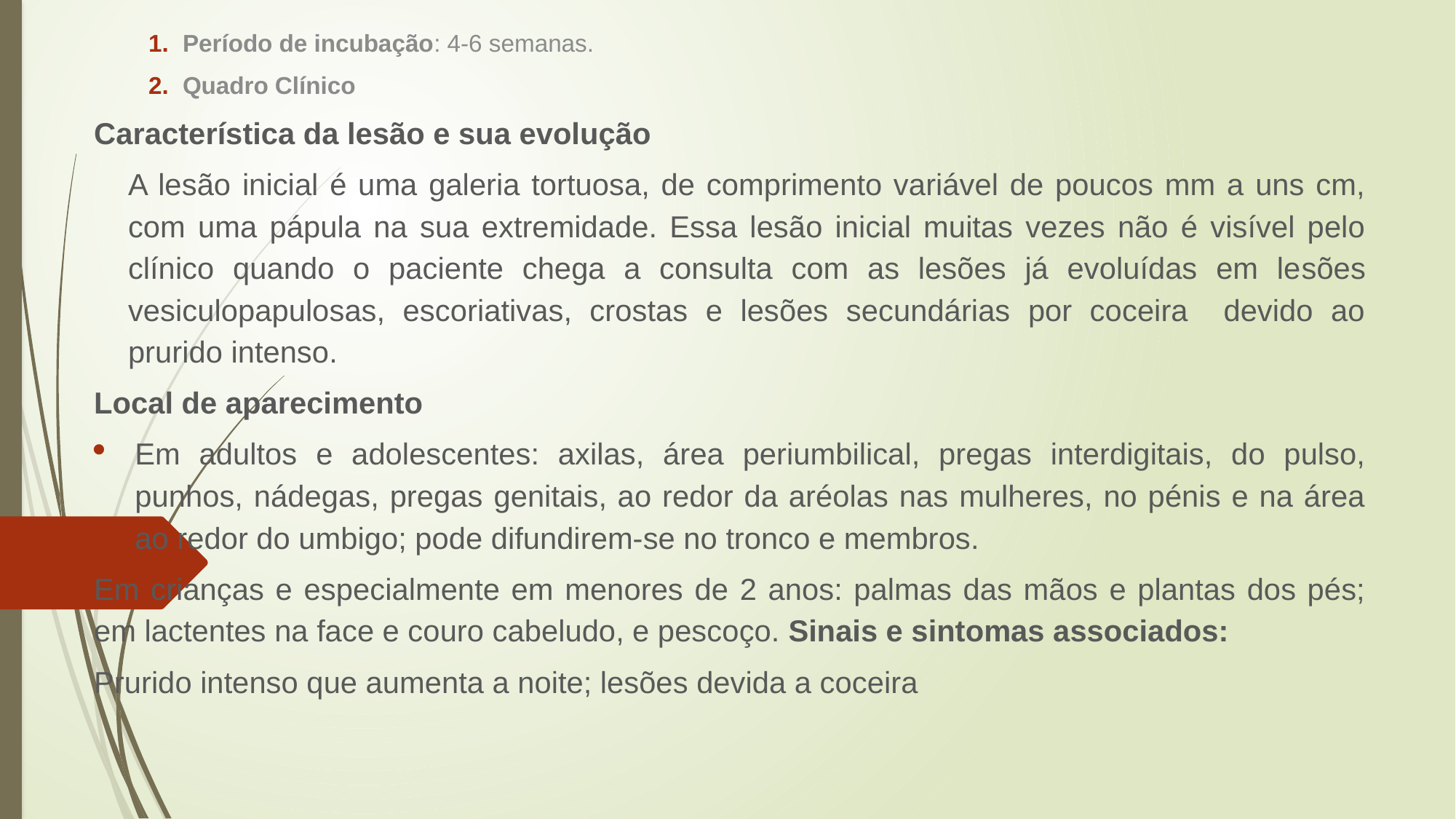

Período de incubação: 4-6 semanas.
Quadro Clínico
Característica da lesão e sua evolução
A lesão inicial é uma galeria tortuosa, de comprimento variável de poucos mm a uns cm, com uma pápula na sua extremidade. Essa lesão inicial muitas vezes não é visível pelo clínico quando o paciente chega a consulta com as lesões já evoluídas em lesões vesiculopapulosas, escoriativas, crostas e lesões secundárias por coceira  devido ao prurido intenso.
Local de aparecimento
Em adultos e adolescentes: axilas, área periumbilical, pregas interdigitais, do pulso, punhos, nádegas, pregas genitais, ao redor da aréolas nas mulheres, no pénis e na área ao redor do umbigo; pode difundirem-se no tronco e membros.
Em crianças e especialmente em menores de 2 anos: palmas das mãos e plantas dos pés; em lactentes na face e couro cabeludo, e pescoço. Sinais e sintomas associados:
Prurido intenso que aumenta a noite; lesões devida a coceira